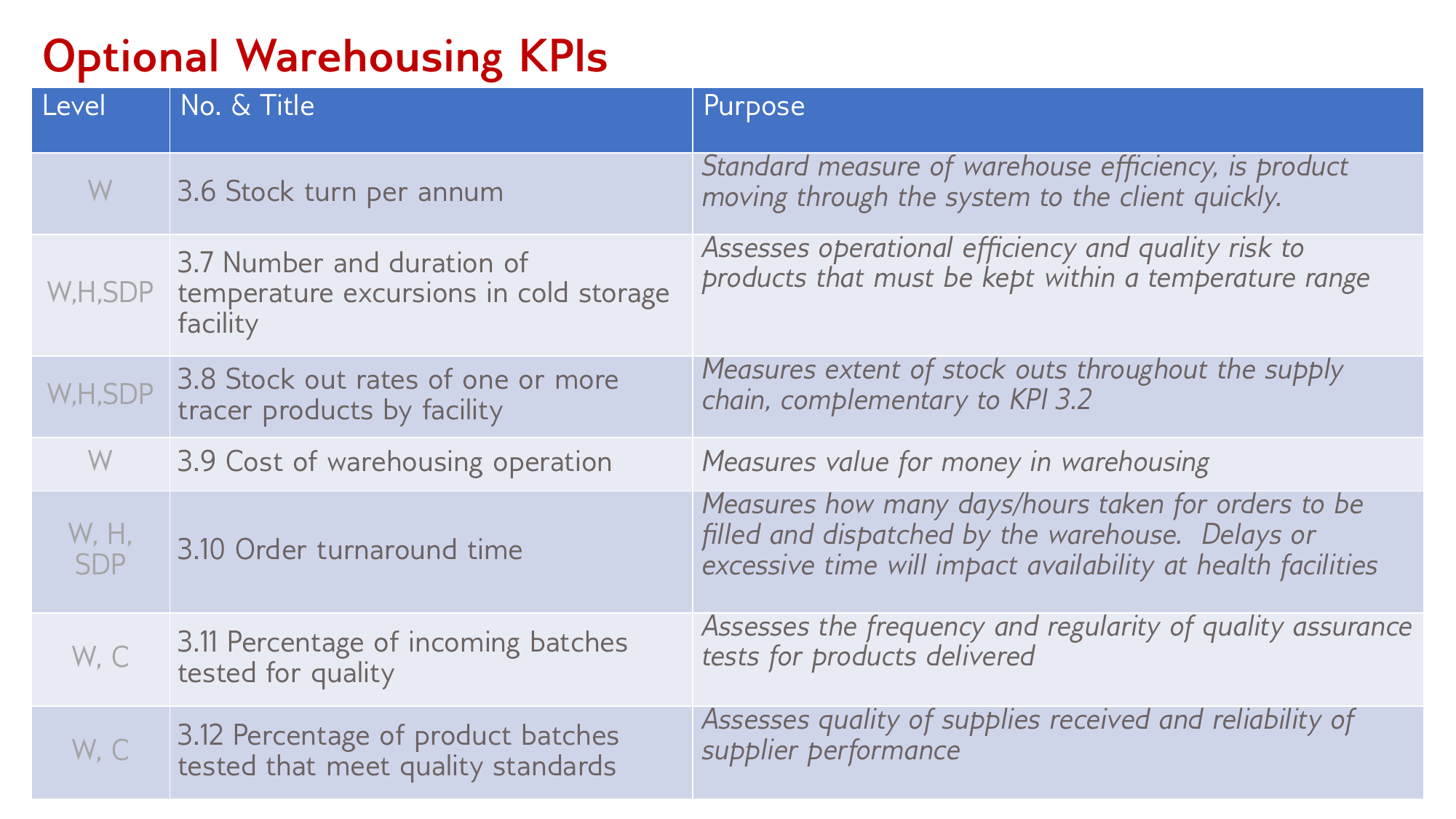

# Optional Warehousing KPIs
| Level | No. & Title | Purpose |
| --- | --- | --- |
| W | 3.6 Stock turn per annum | Standard measure of warehouse efficiency, is product moving through the system to the client quickly. |
| W,H,SDP | 3.7 Number and duration of temperature excursions in cold storage facility | Assesses operational efficiency and quality risk to products that must be kept within a temperature range |
| W,H,SDP | 3.8 Stock out rates of one or more tracer products by facility | Measures extent of stock outs throughout the supply chain, complementary to KPI 3.2 |
| W | 3.9 Cost of warehousing operation | Measures value for money in warehousing |
| W, H, SDP | 3.10 Order turnaround time | Measures how many days/hours taken for orders to be filled and dispatched by the warehouse. Delays or excessive time will impact availability at health facilities |
| W, C | 3.11 Percentage of incoming batches tested for quality | Assesses the frequency and regularity of quality assurance tests for products delivered |
| W, C | 3.12 Percentage of product batches tested that meet quality standards | Assesses quality of supplies received and reliability of supplier performance |

7